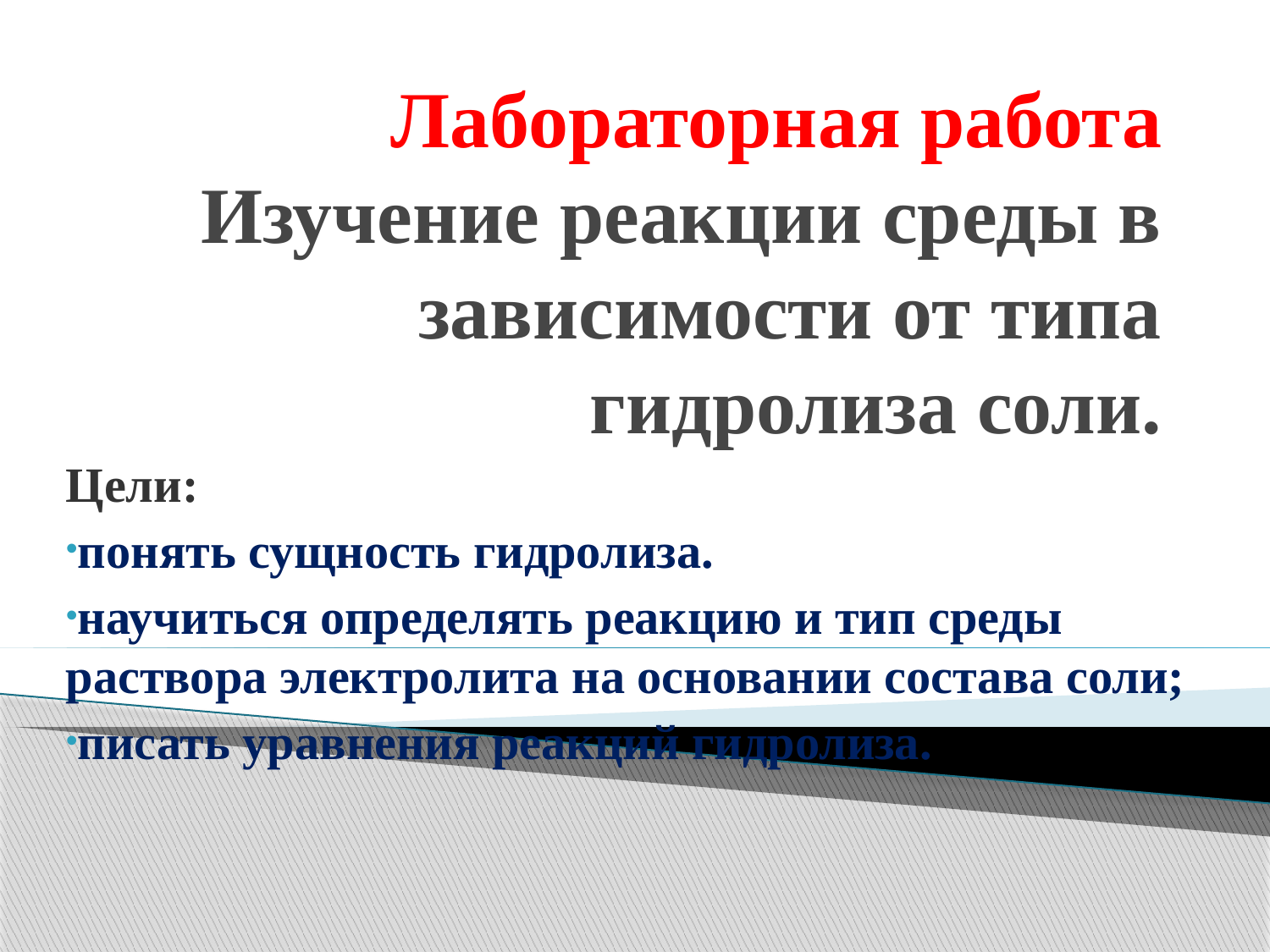

# Лабораторная работа Изучение реакции среды в зависимости от типа гидролиза соли.
Цели:
понять сущность гидролиза.
научиться определять реакцию и тип среды раствора электролита на основании состава соли;
писать уравнения реакций гидролиза.